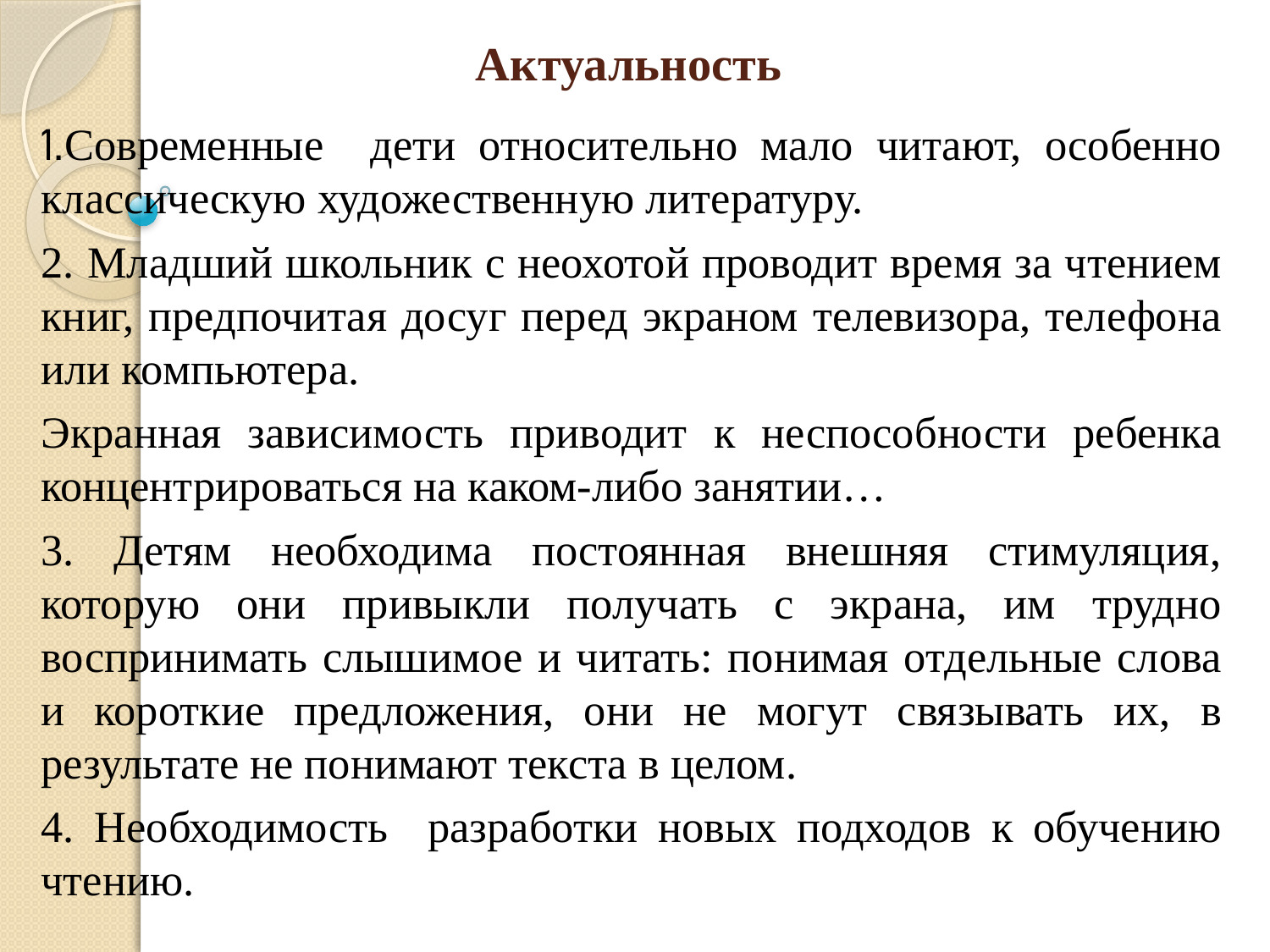

# Актуальность
1.Современные  дети относительно мало читают, особенно классическую художественную литературу.
2. Младший школьник с неохотой проводит время за чтением книг, предпочитая досуг перед экраном телевизора, телефона или компьютера.
Экранная зависимость приводит к неспособности ребенка концентрироваться на каком-либо занятии…
3. Детям необходима постоянная внешняя стимуляция, которую они привыкли получать с экрана, им трудно воспринимать слышимое и читать: понимая отдельные слова и короткие предложения, они не могут связывать их, в результате не понимают текста в целом.
4. Необходимость  разработки новых подходов к обучению чтению.